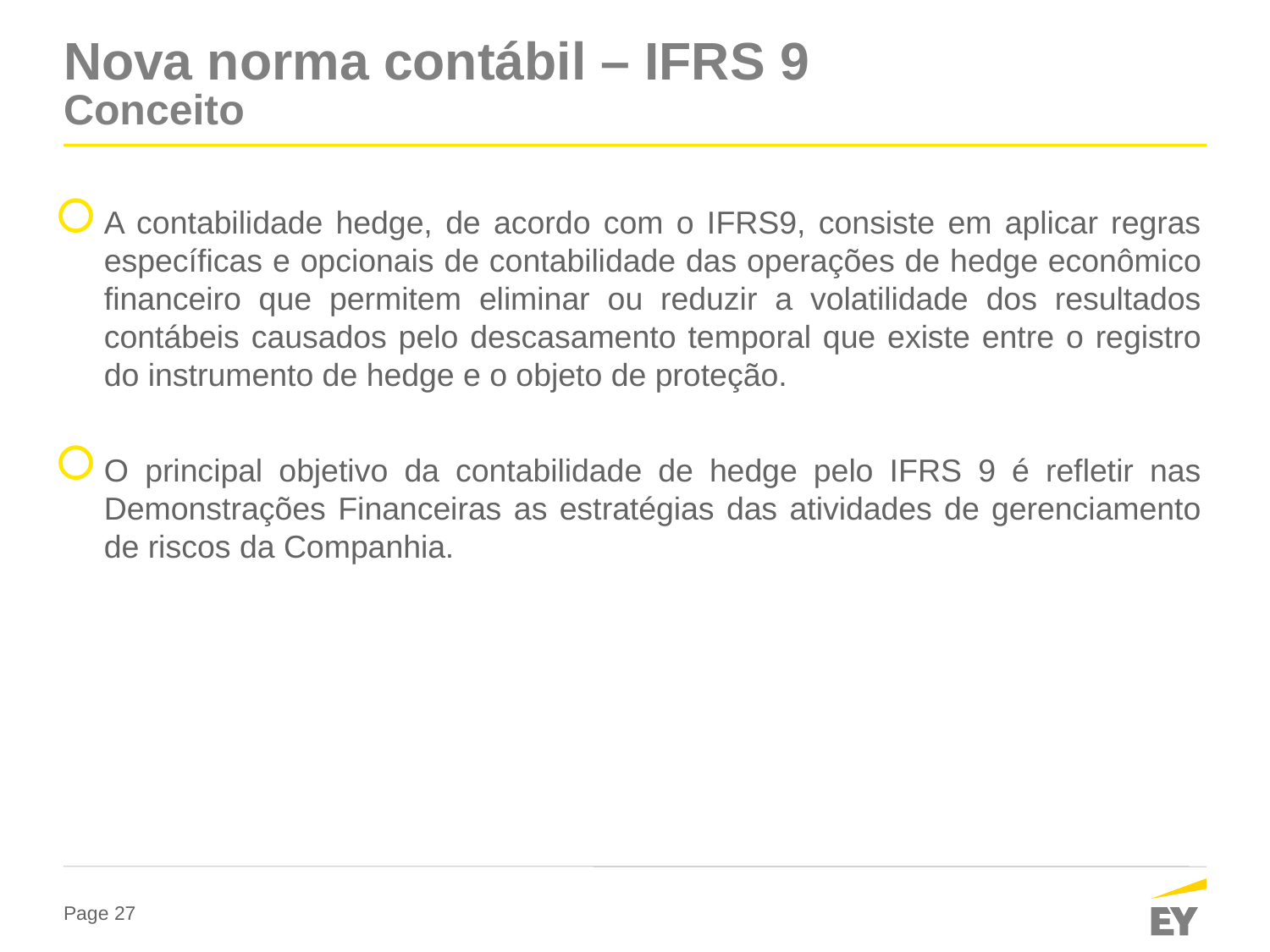

Nova norma contábil – IFRS 9
Conceito

A contabilidade hedge, de acordo com o IFRS9, consiste em aplicar regras específicas e opcionais de contabilidade das operações de hedge econômico financeiro que permitem eliminar ou reduzir a volatilidade dos resultados contábeis causados pelo descasamento temporal que existe entre o registro do instrumento de hedge e o objeto de proteção.

O principal objetivo da contabilidade de hedge pelo IFRS 9 é refletir nas Demonstrações Financeiras as estratégias das atividades de gerenciamento de riscos da Companhia.